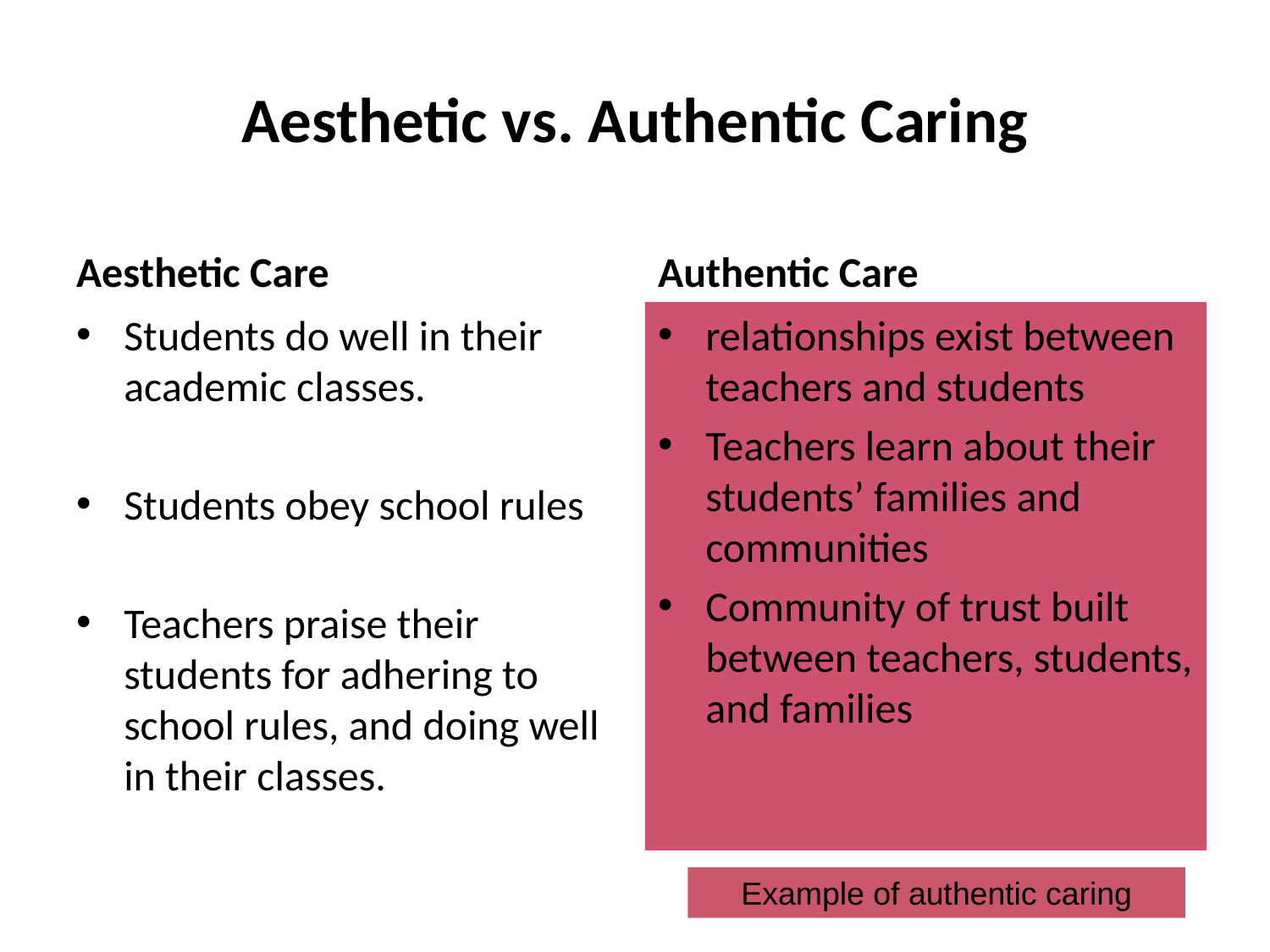

# Aesthetic vs. Authentic Caring
Aesthetic Care
Authentic Care
Students do well in their academic classes.

Students obey school rules

Teachers praise their students for adhering to school rules, and doing well in their classes.
relationships exist between teachers and students
Teachers learn about their students’ families and communities
Community of trust built between teachers, students, and families
Example of authentic caring